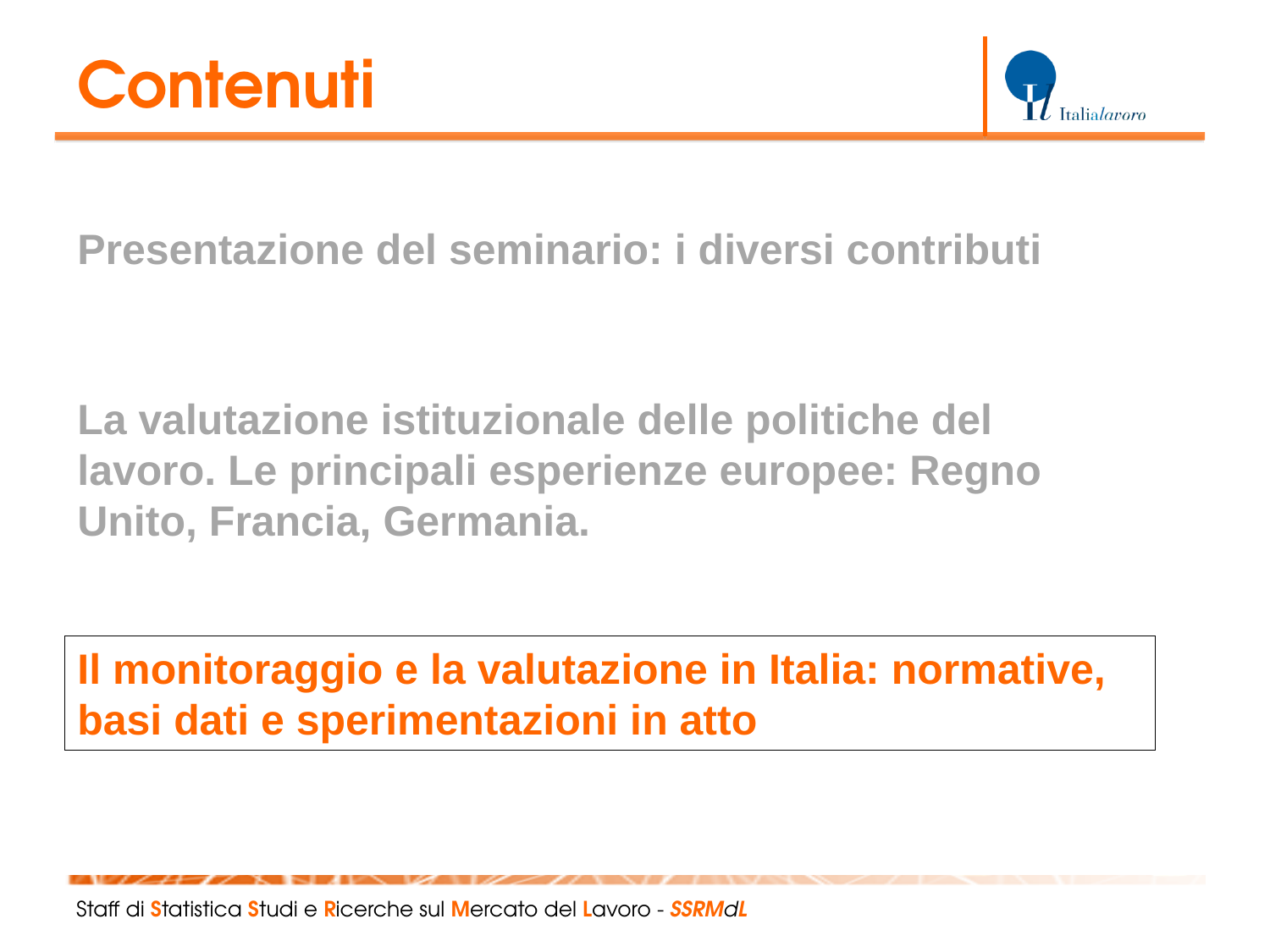

Contenuti
Presentazione del seminario: i diversi contributi
La valutazione istituzionale delle politiche del lavoro. Le principali esperienze europee: Regno Unito, Francia, Germania.
Il monitoraggio e la valutazione in Italia: normative, basi dati e sperimentazioni in atto
Staff di Statistica Studi e Ricerche sul Mercato del Lavoro - SSRMdL